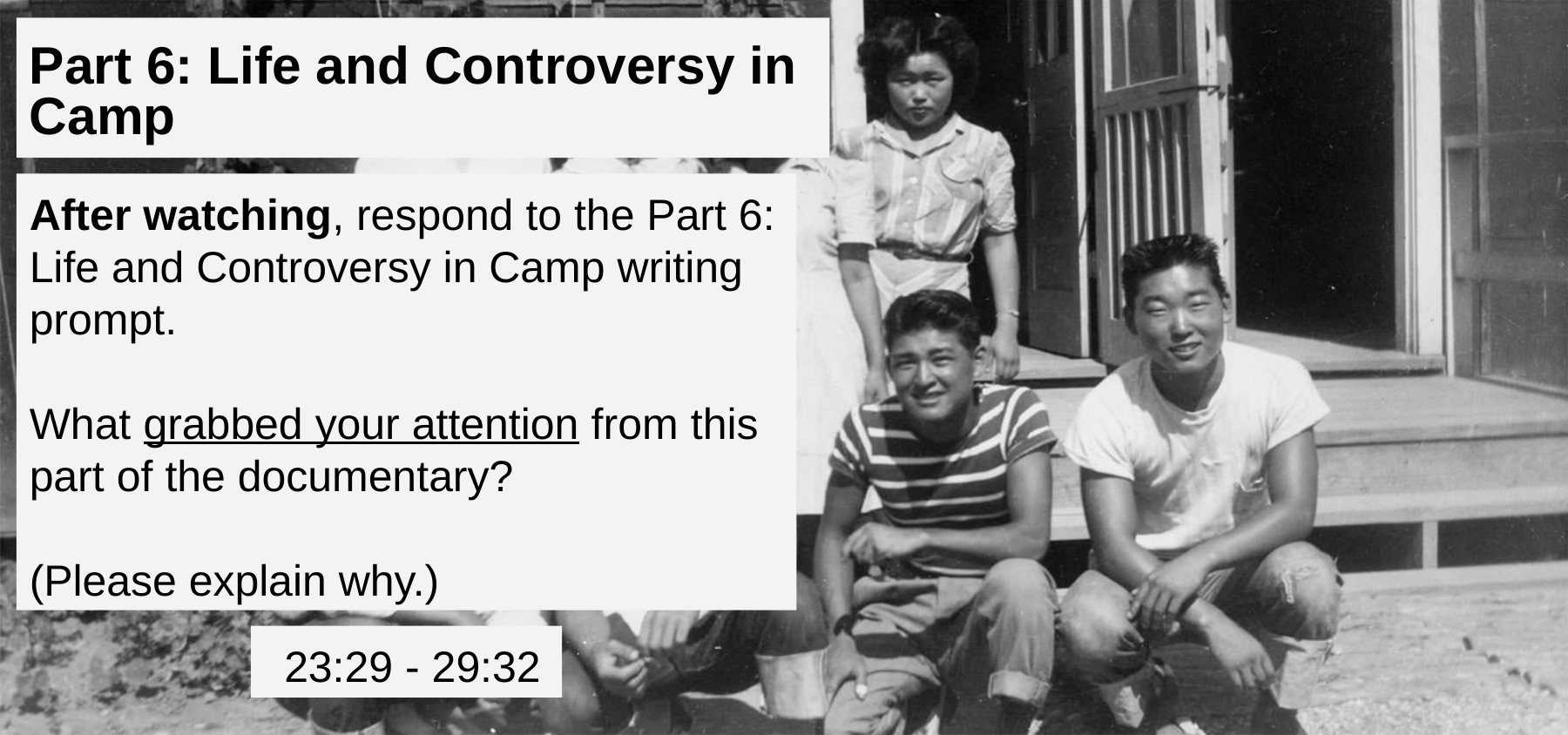

# Part 6: Life and Controversy in Camp
After watching, respond to the Part 6: Life and Controversy in Camp writing prompt.

What grabbed your attention from this part of the documentary?

(Please explain why.)

 23:29 - 29:32